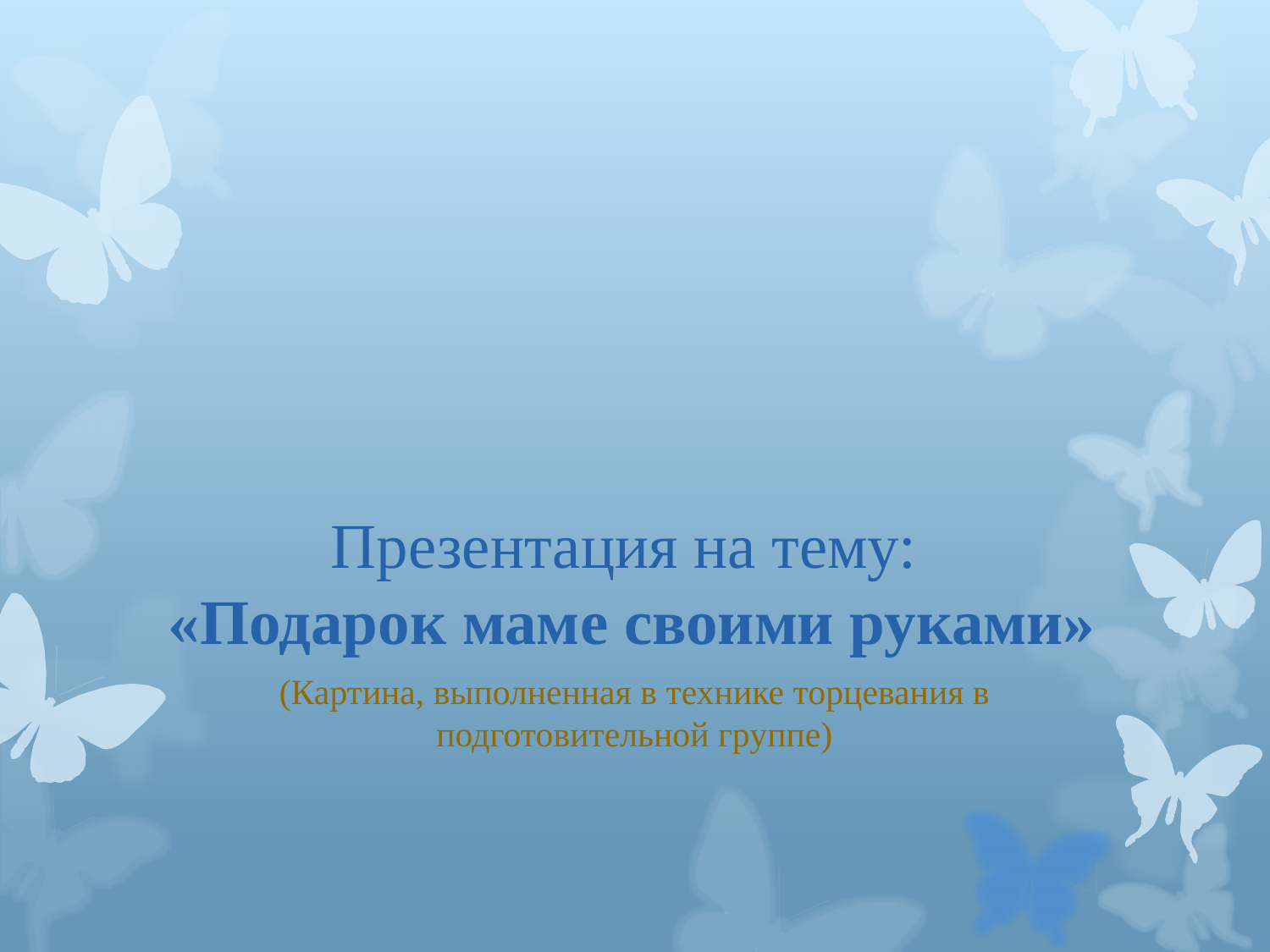

# Презентация на тему: «Подарок маме своими руками»
(Картина, выполненная в технике торцевания в подготовительной группе)